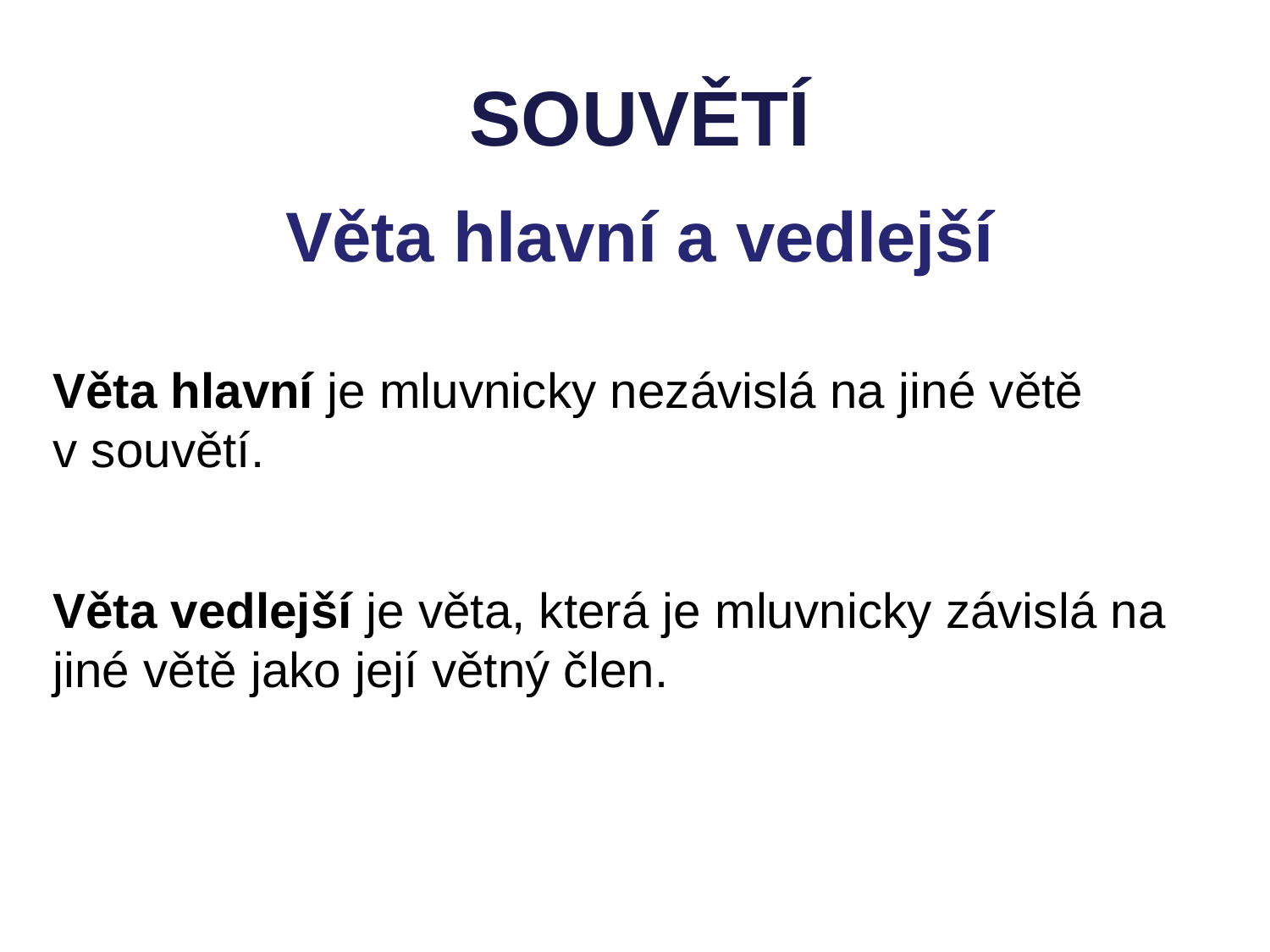

SOUVĚTÍ
Věta hlavní a vedlejší
Věta hlavní je mluvnicky nezávislá na jiné větě
v souvětí.

Věta vedlejší je věta, která je mluvnicky závislá na jiné větě jako její větný člen.